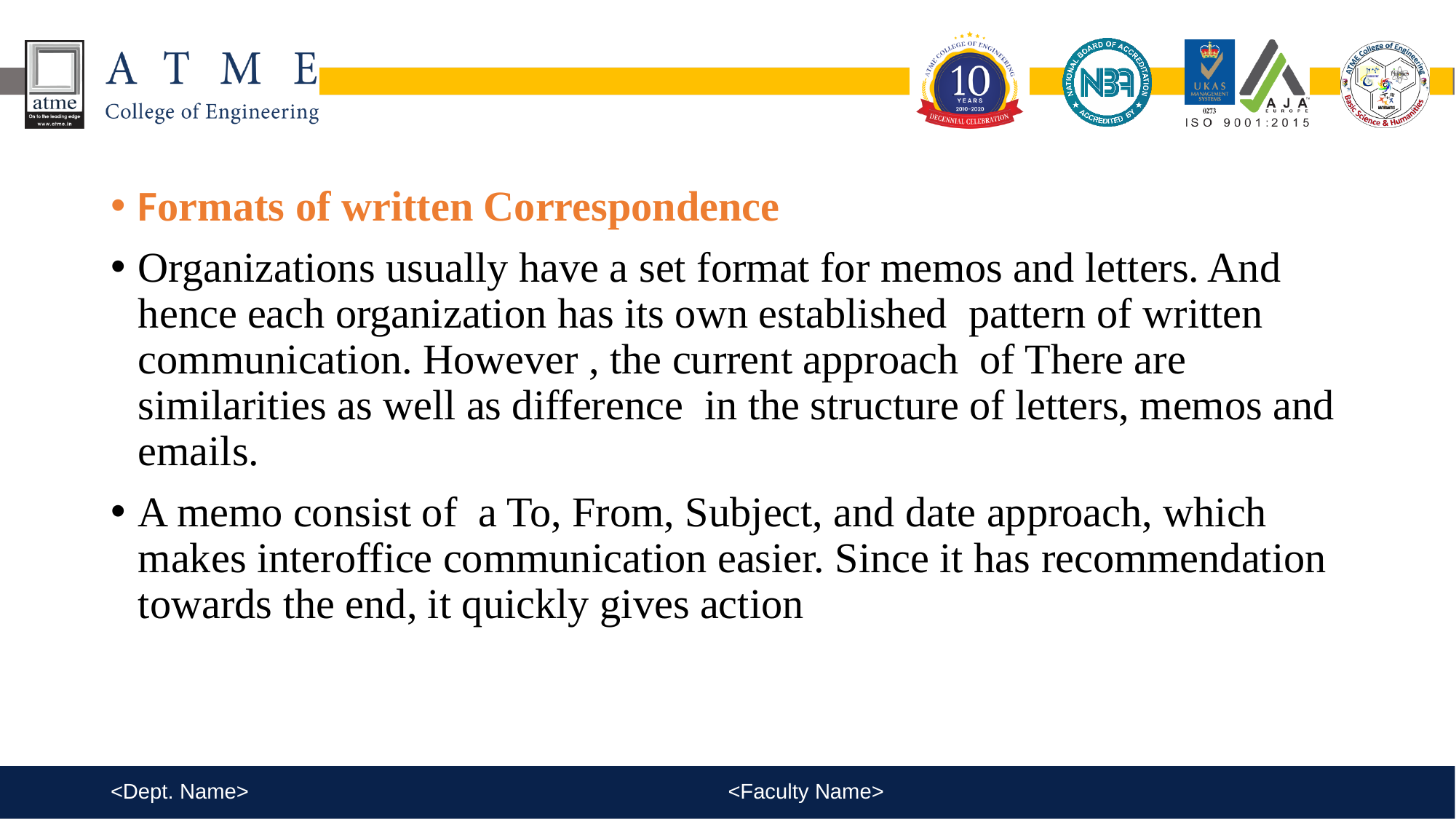

Formats of written Correspondence
Organizations usually have a set format for memos and letters. And hence each organization has its own established  pattern of written communication. However , the current approach  of There are similarities as well as difference  in the structure of letters, memos and emails.
A memo consist of  a To, From, Subject, and date approach, which makes interoffice communication easier. Since it has recommendation towards the end, it quickly gives action